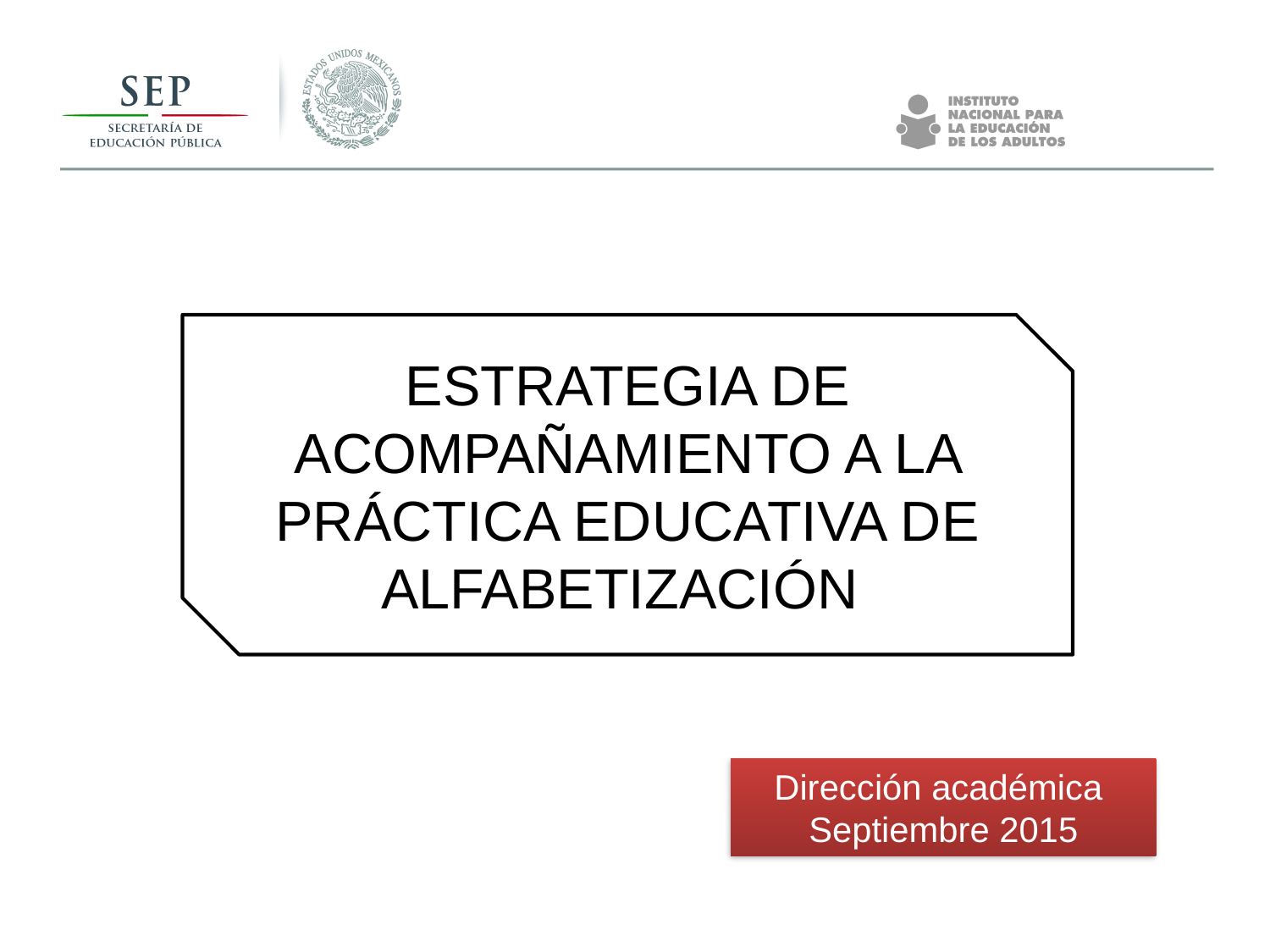

ESTRATEGIA DE ACOMPAÑAMIENTO A LA PRÁCTICA EDUCATIVA DE ALFABETIZACIÓN
Dirección académica
Septiembre 2015